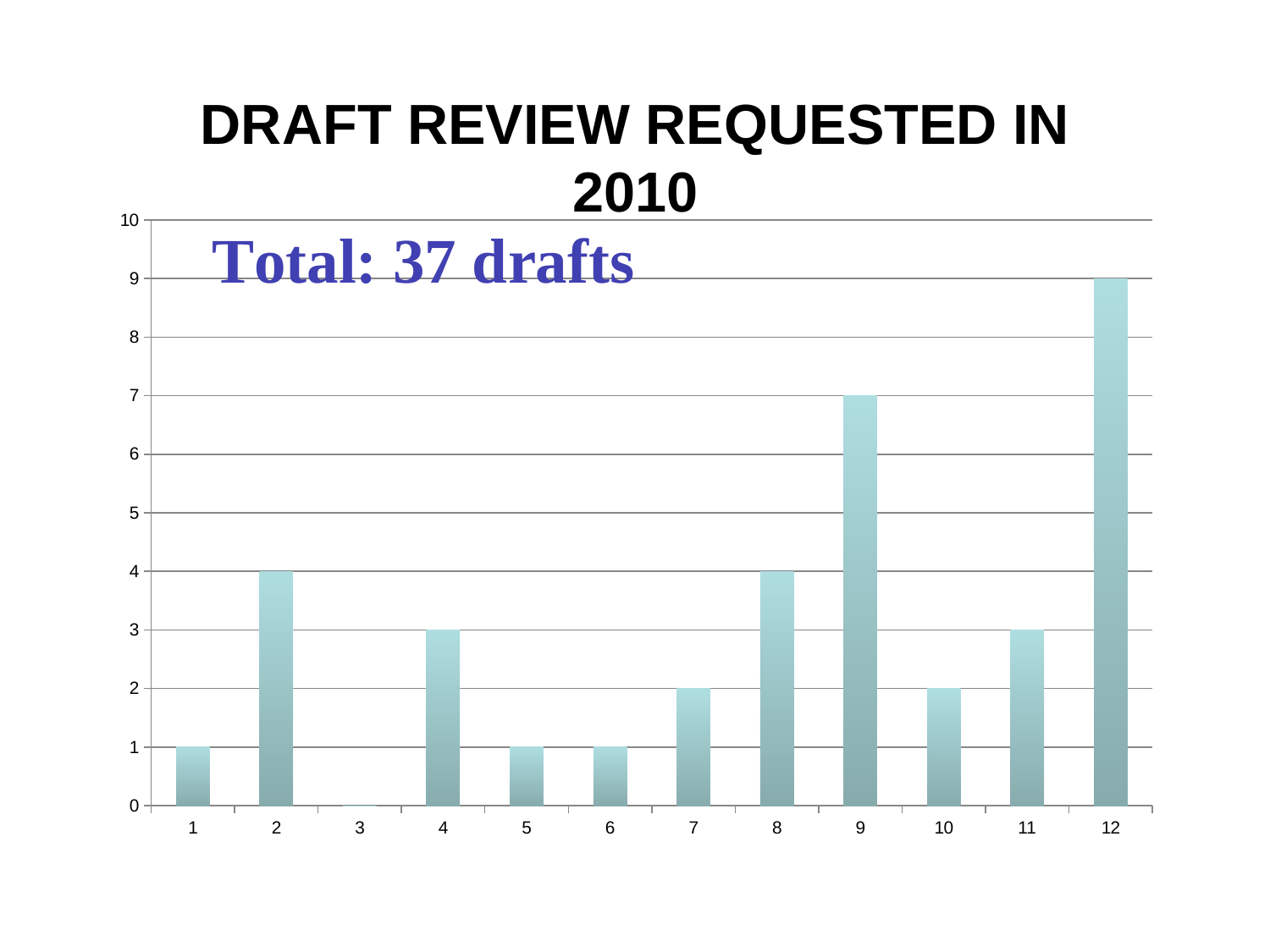

Draft Review Requested in 2010

### Chart

| Category |  |
|---|---|